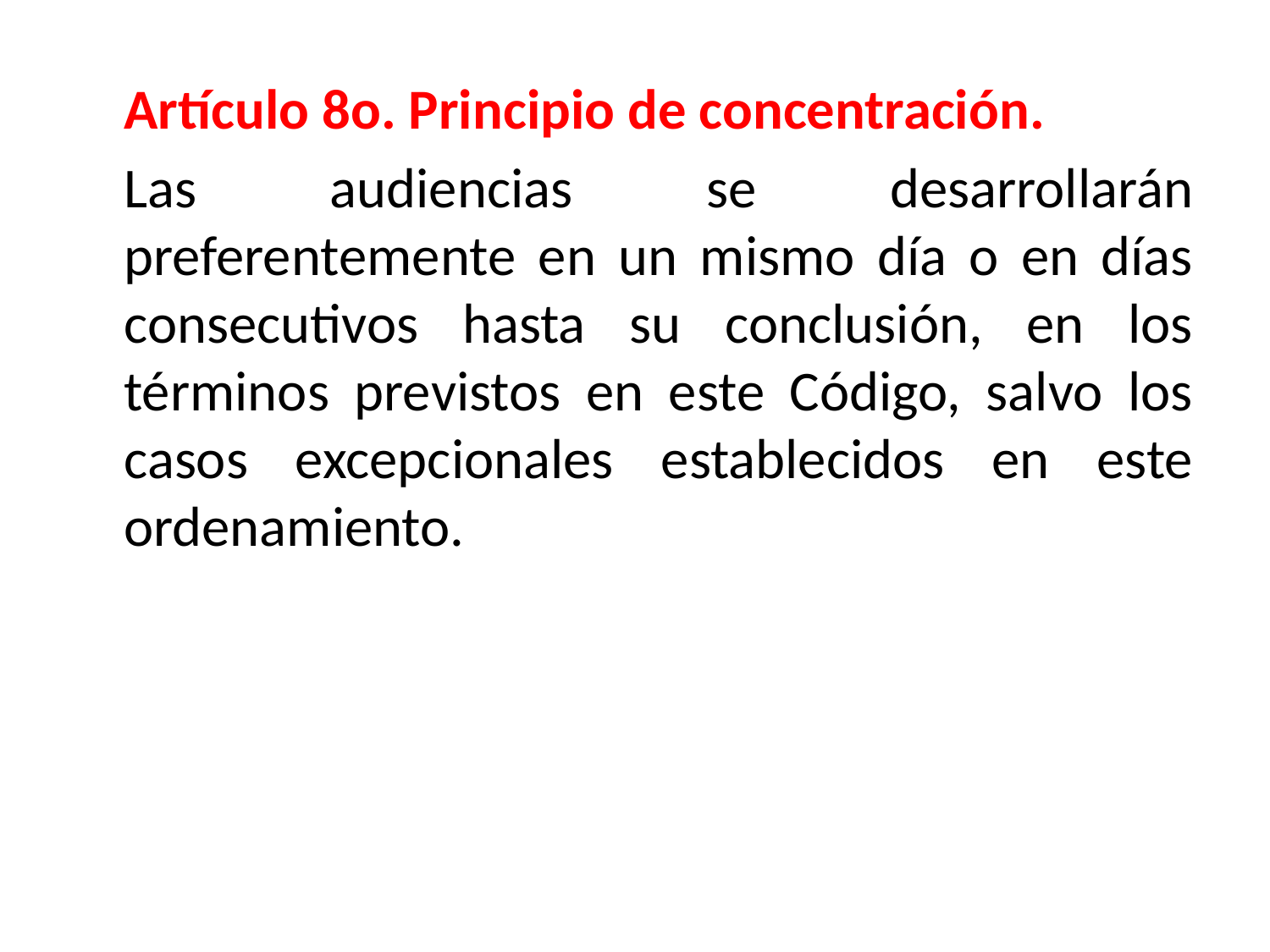

Artículo 8o. Principio de concentración.
	Las audiencias se desarrollarán preferentemente en un mismo día o en días consecutivos hasta su conclusión, en los términos previstos en este Código, salvo los casos excepcionales establecidos en este ordenamiento.